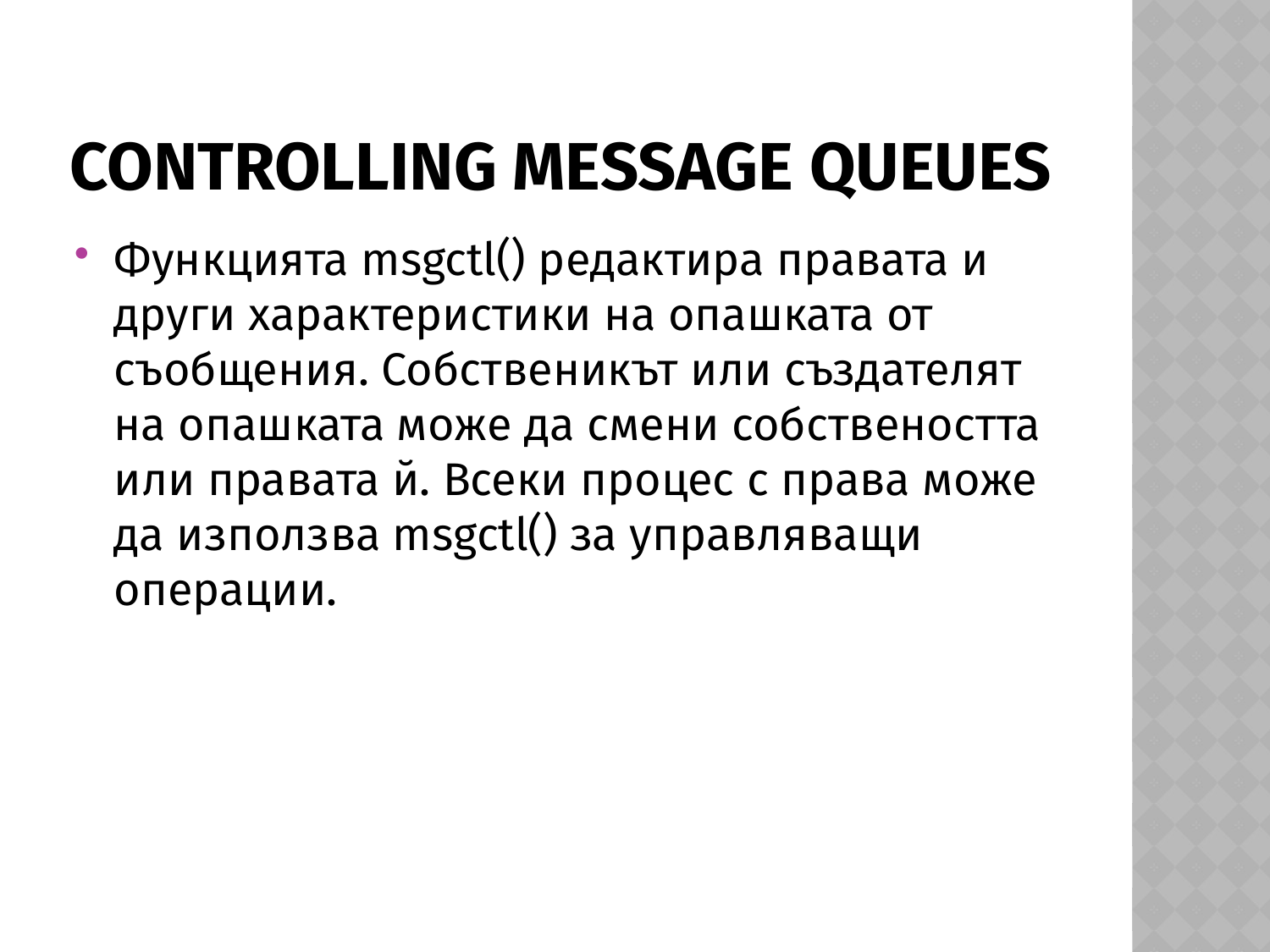

# Controlling message queues
Функцията msgctl() редактира правата и други характеристики на опашката от съобщения. Собственикът или създателят на опашката може да смени собствеността  или правата й. Всеки процес с права може да използва msgctl() за управляващи операции.